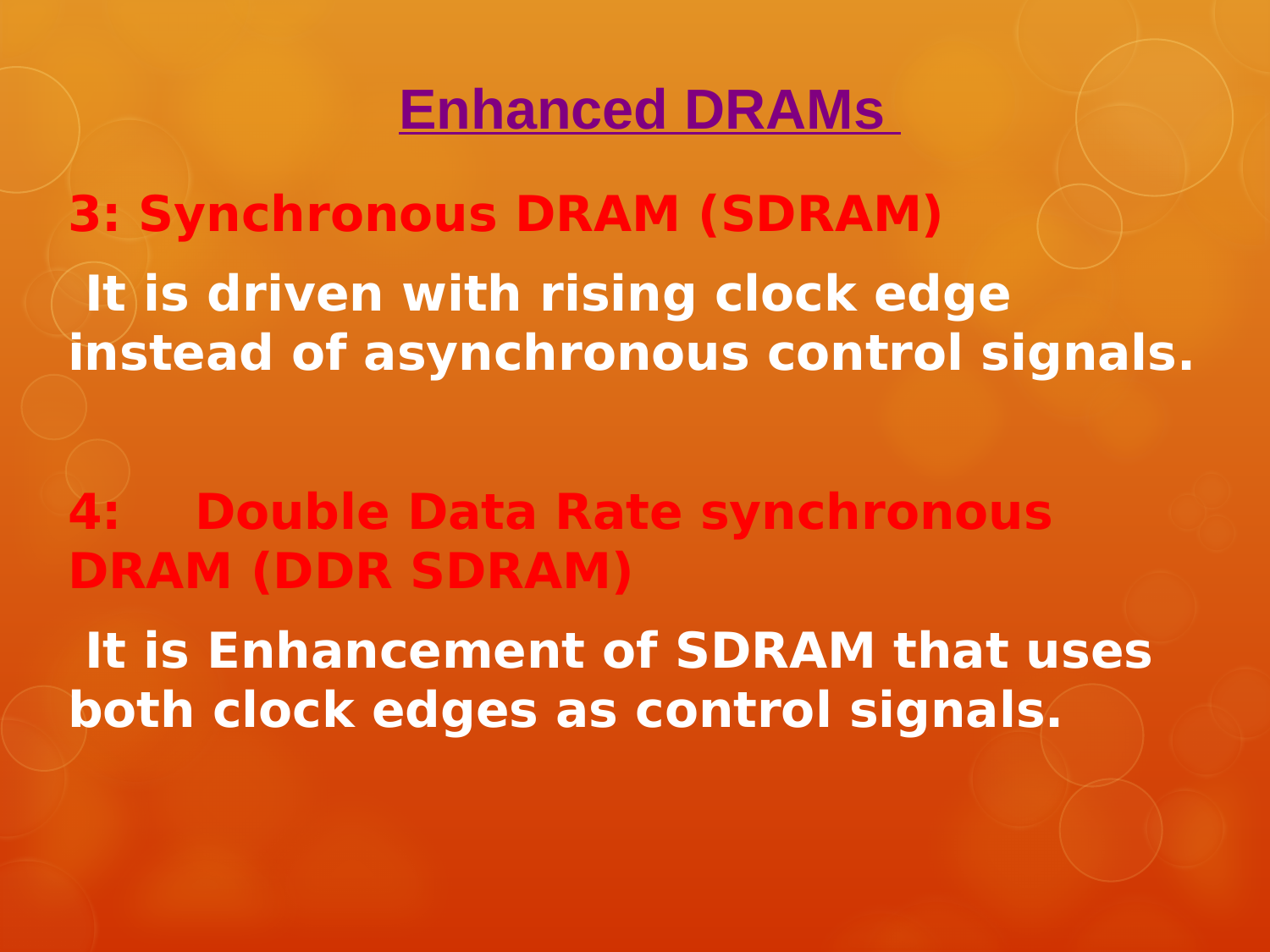

Enhanced DRAMs
3: Synchronous DRAM (SDRAM)
 It is driven with rising clock edge instead of asynchronous control signals.

4:	Double Data Rate synchronous DRAM (DDR SDRAM)
 It is Enhancement of SDRAM that uses both clock edges as control signals.